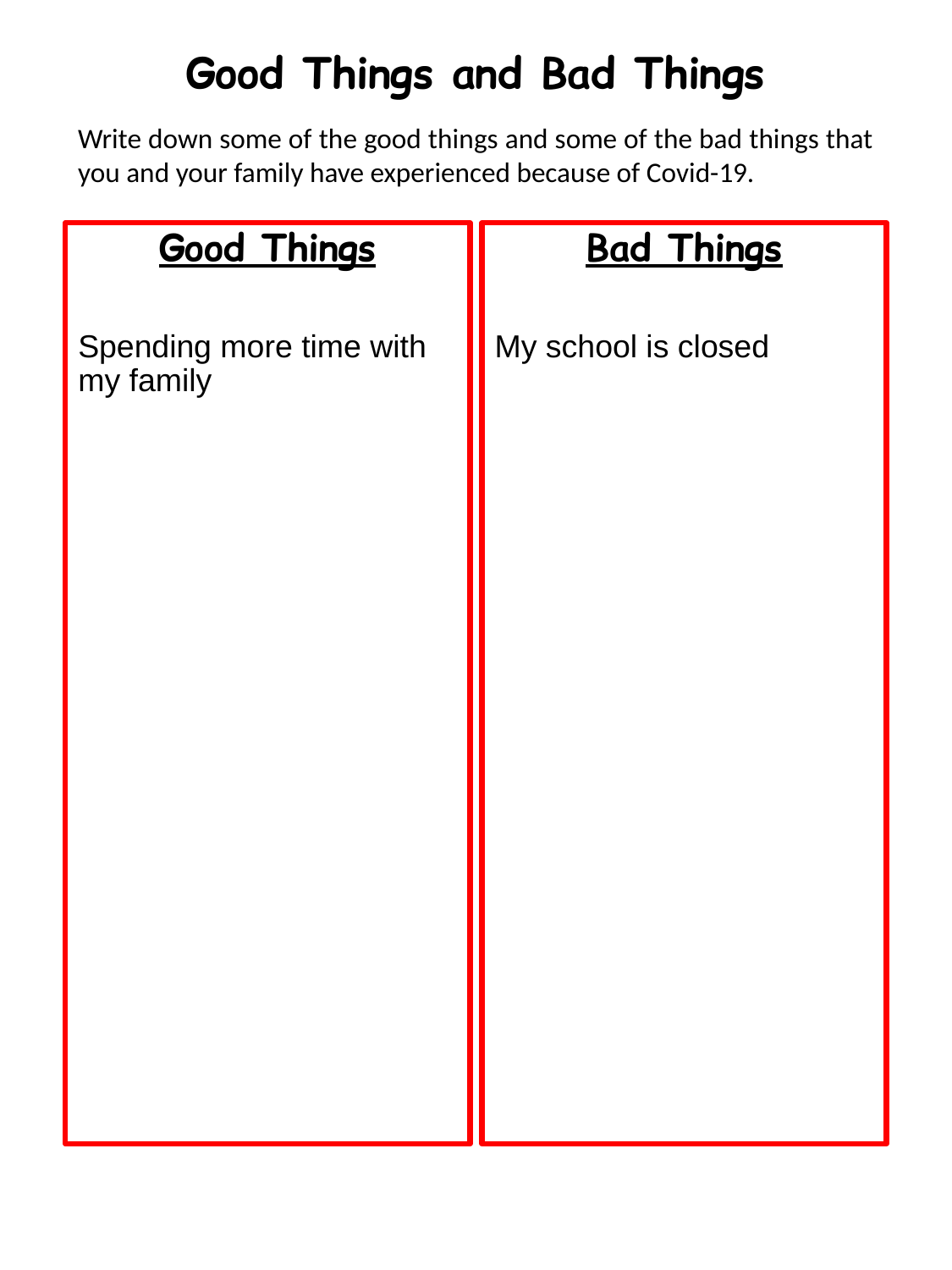

# Good Things and Bad Things
Write down some of the good things and some of the bad things that you and your family have experienced because of Covid-19.
Good Things

Spending more time with my family
Bad Things

My school is closed